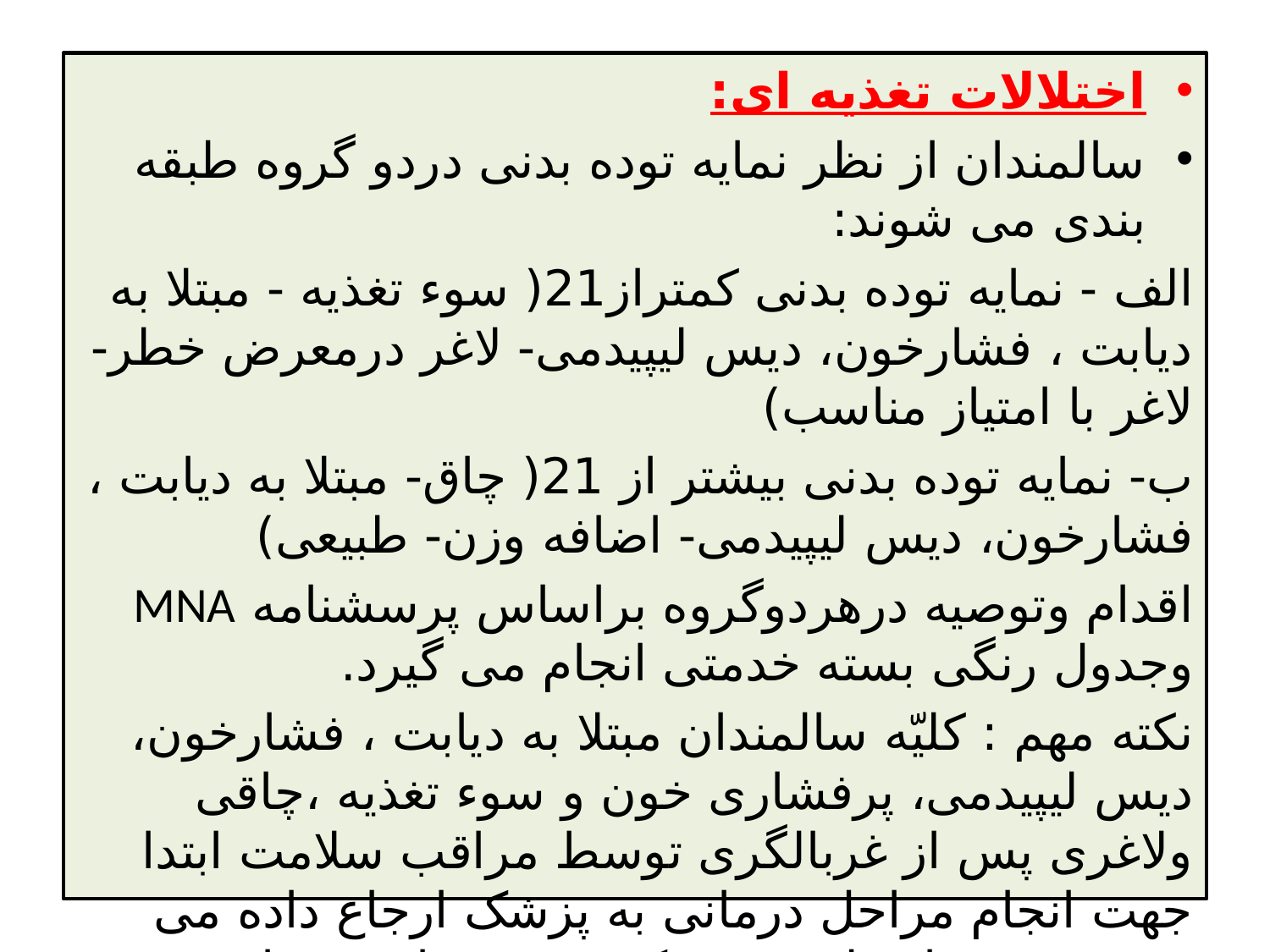

اختلالات تغذیه ای:
سالمندان از نظر نمایه توده بدنی دردو گروه طبقه بندی می شوند:
الف - نمایه توده بدنی کمتراز21( سوء تغذیه - مبتلا به دیابت ، فشارخون، دیس لیپیدمی- لاغر درمعرض خطر- لاغر با امتیاز مناسب)
ب- نمایه توده بدنی بیشتر از 21( چاق- مبتلا به دیابت ، فشارخون، دیس لیپیدمی- اضافه وزن- طبیعی)
اقدام وتوصیه درهردوگروه براساس پرسشنامه MNA  وجدول رنگی بسته خدمتی انجام می گیرد.
نکته مهم : کلیّه سالمندان مبتلا به دیابت ، فشارخون، دیس لیپیدمی، پرفشاری خون و سوء تغذیه ،چاقی ولاغری پس از غربالگری توسط مراقب سلامت ابتدا جهت انجام مراحل درمانی به پزشک ارجاع داده می شوند سپس از طرف پزشک جهت دریافت مراقبت تغذیه به کارشناس تغذیه ارجاع داده می شود.